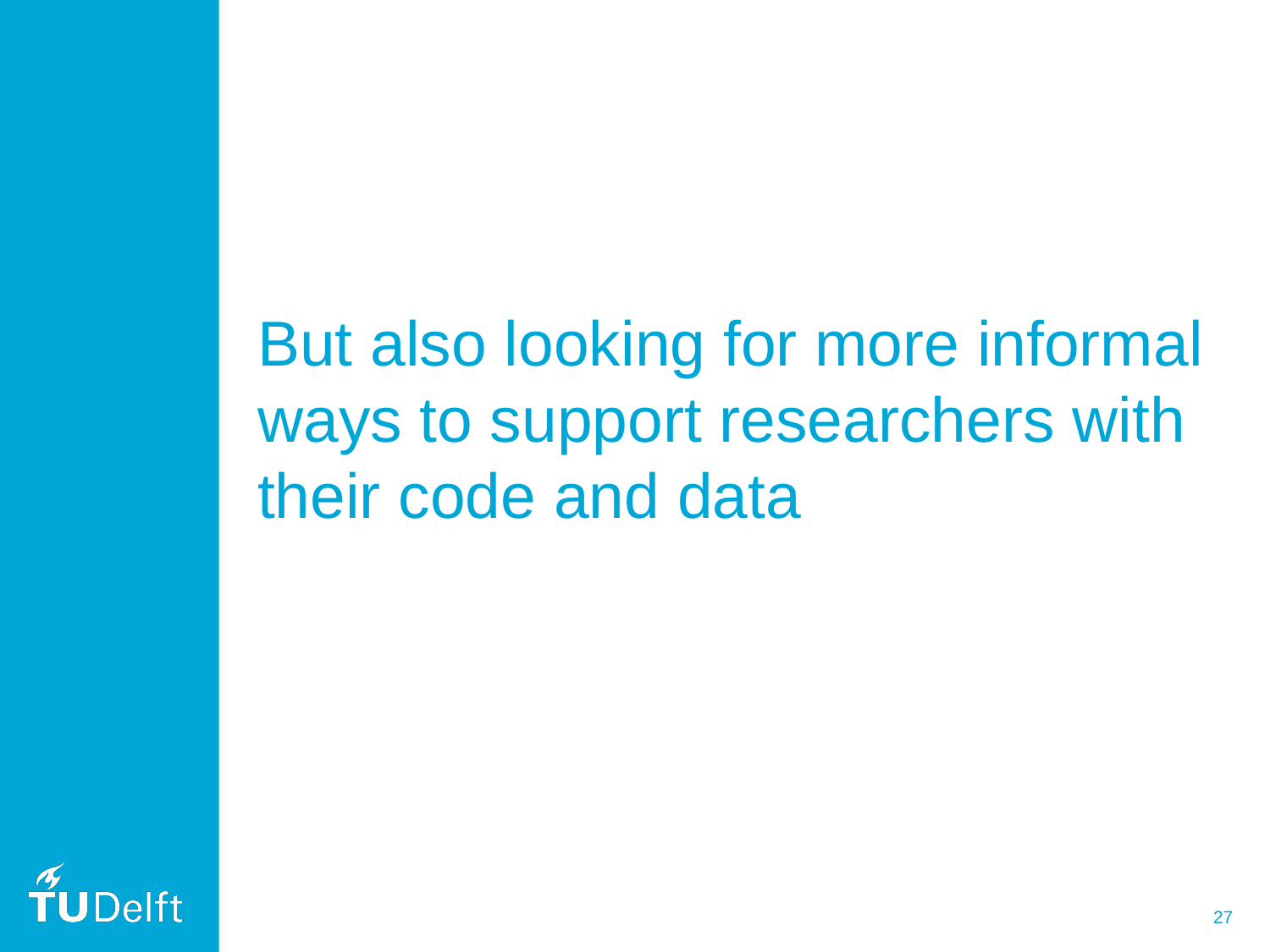

# But also looking for more informal ways to support researchers with their code and data